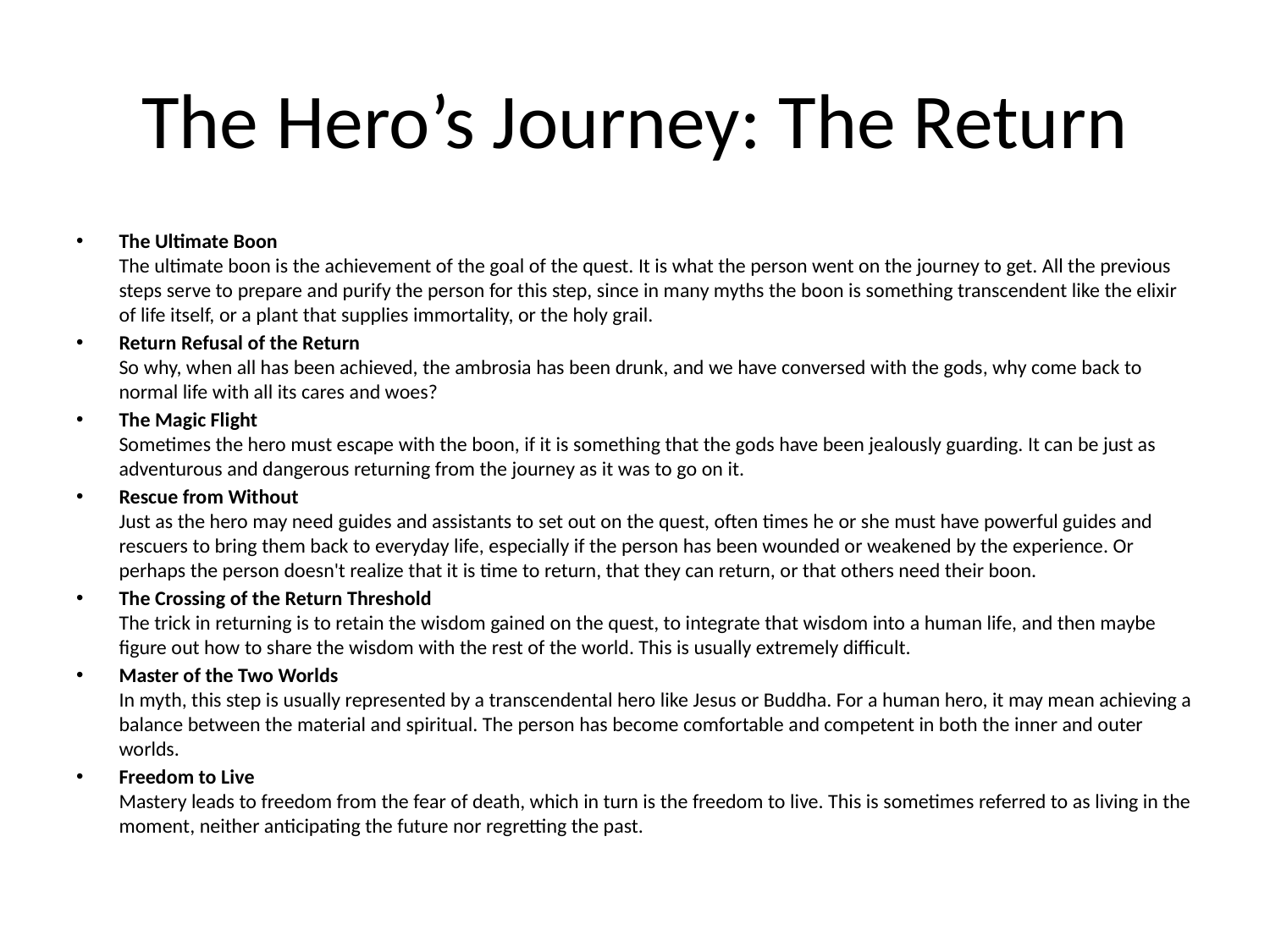

# The Hero’s Journey: The Return
The Ultimate Boon
The ultimate boon is the achievement of the goal of the quest. It is what the person went on the journey to get. All the previous steps serve to prepare and purify the person for this step, since in many myths the boon is something transcendent like the elixir of life itself, or a plant that supplies immortality, or the holy grail.
Return Refusal of the Return
So why, when all has been achieved, the ambrosia has been drunk, and we have conversed with the gods, why come back to normal life with all its cares and woes?
The Magic Flight
Sometimes the hero must escape with the boon, if it is something that the gods have been jealously guarding. It can be just as adventurous and dangerous returning from the journey as it was to go on it.
Rescue from Without
Just as the hero may need guides and assistants to set out on the quest, often times he or she must have powerful guides and rescuers to bring them back to everyday life, especially if the person has been wounded or weakened by the experience. Or perhaps the person doesn't realize that it is time to return, that they can return, or that others need their boon.
The Crossing of the Return Threshold
The trick in returning is to retain the wisdom gained on the quest, to integrate that wisdom into a human life, and then maybe figure out how to share the wisdom with the rest of the world. This is usually extremely difficult.
Master of the Two Worlds
In myth, this step is usually represented by a transcendental hero like Jesus or Buddha. For a human hero, it may mean achieving a balance between the material and spiritual. The person has become comfortable and competent in both the inner and outer worlds.
Freedom to Live
Mastery leads to freedom from the fear of death, which in turn is the freedom to live. This is sometimes referred to as living in the moment, neither anticipating the future nor regretting the past.